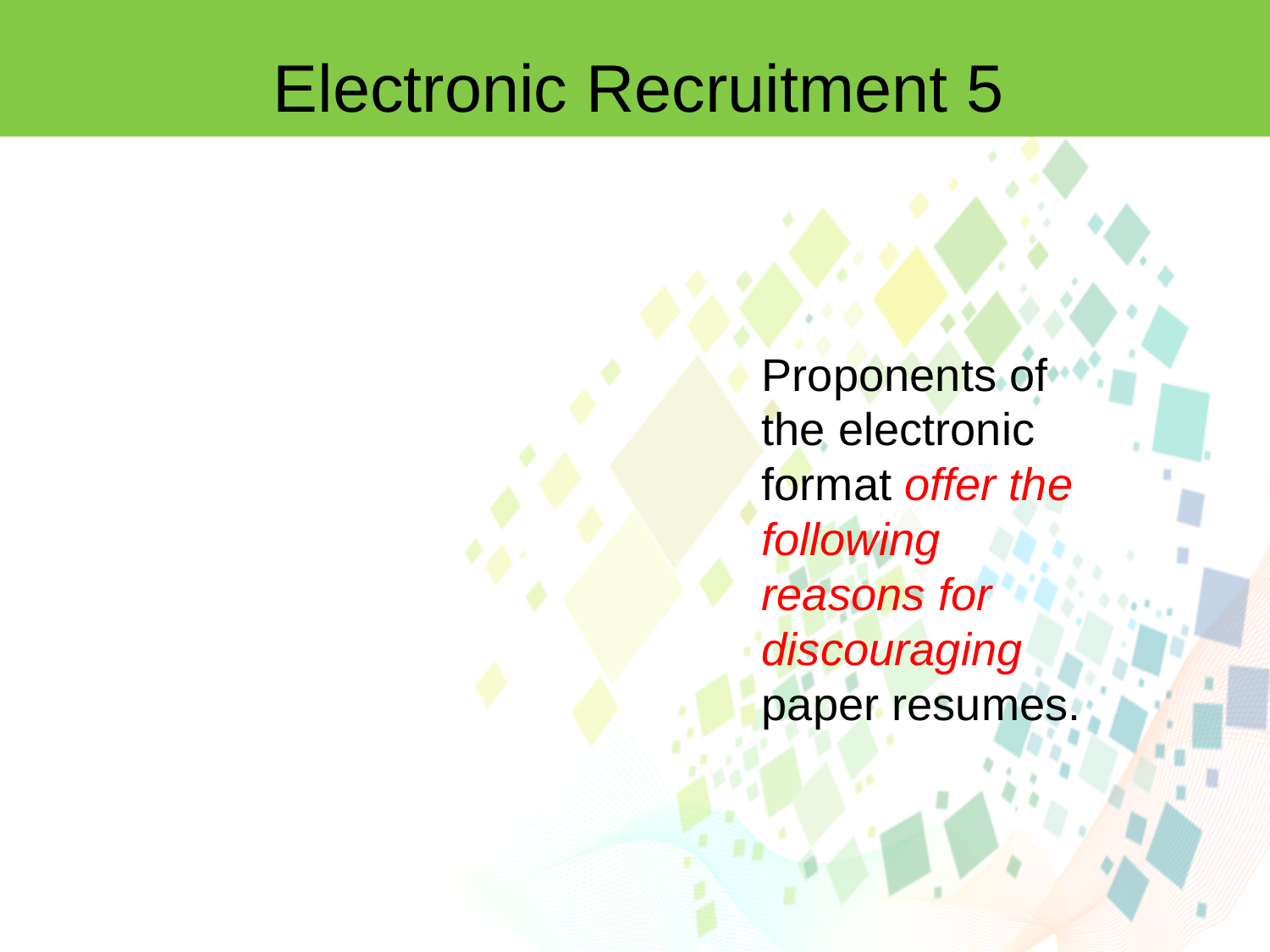

Electronic Recruitment 5
Proponents of the electronic format offer the following reasons for discouraging
paper resumes.